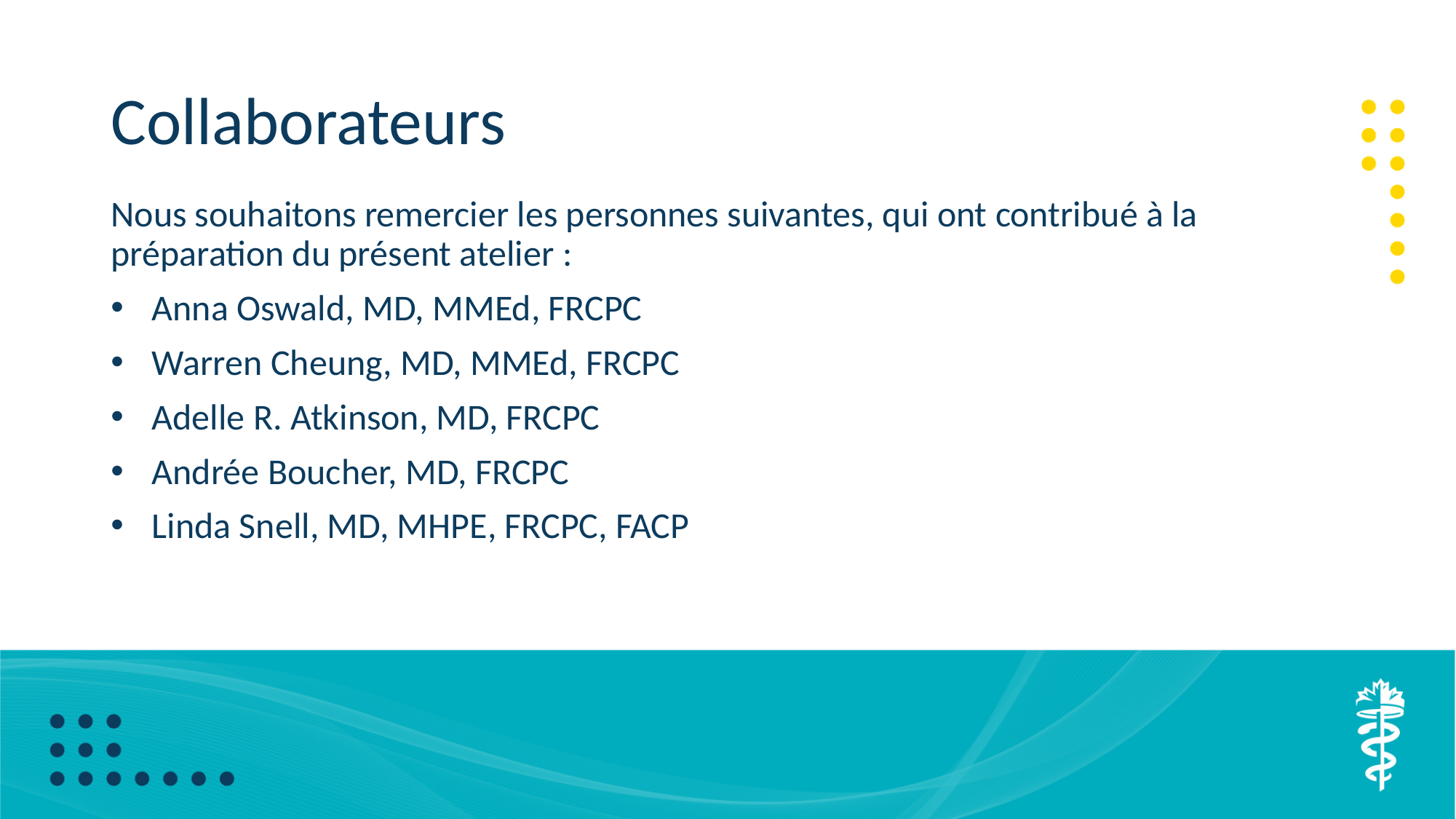

# Collaborateurs
Nous souhaitons remercier les personnes suivantes, qui ont contribué à la préparation du présent atelier :
Anna Oswald, MD, MMEd, FRCPC
Warren Cheung, MD, MMEd, FRCPC
Adelle R. Atkinson, MD, FRCPC
Andrée Boucher, MD, FRCPC
Linda Snell, MD, MHPE, FRCPC, FACP